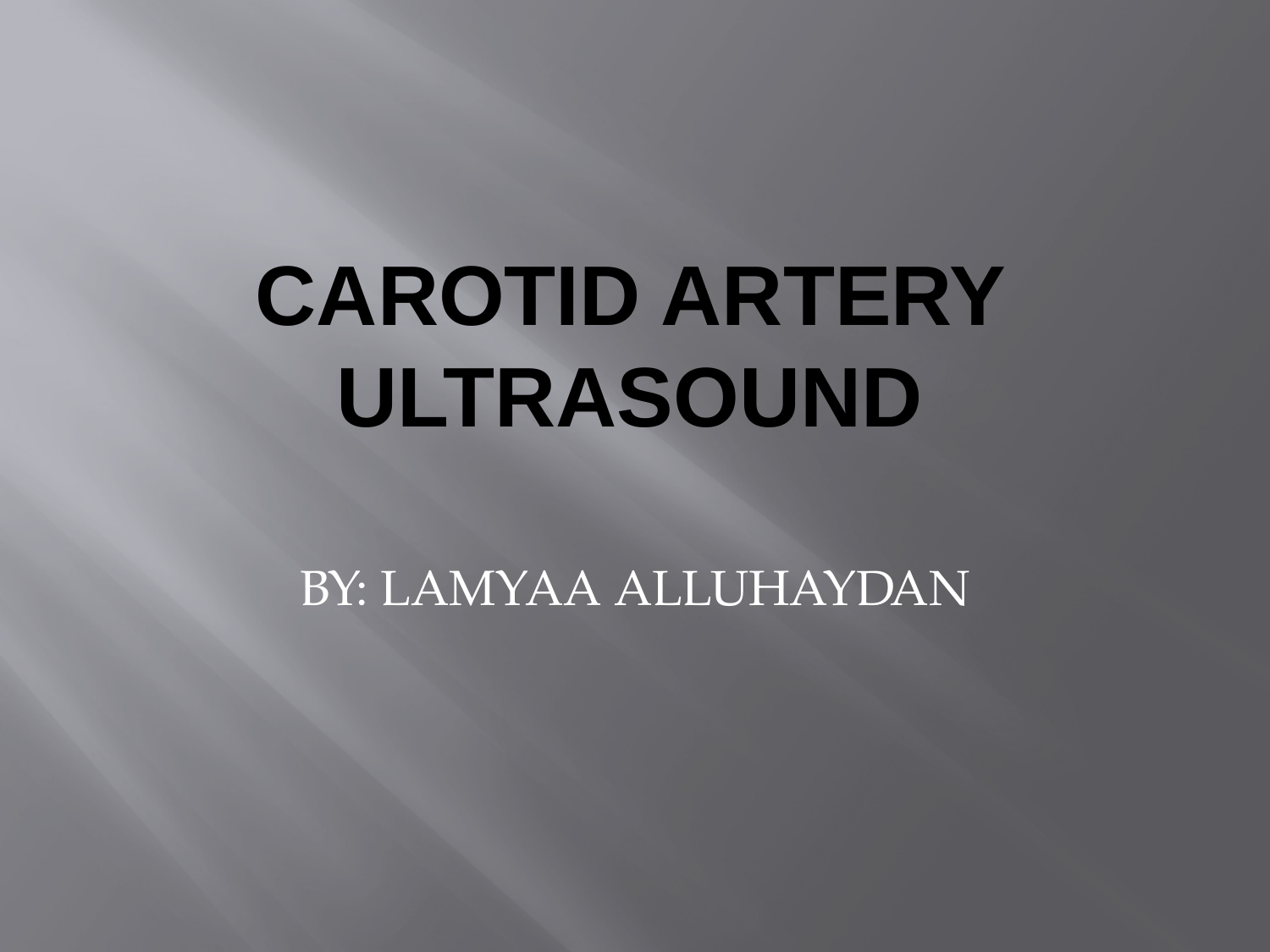

# Carotid artery ultrasound
BY: LAMYAA ALLUHAYDAN